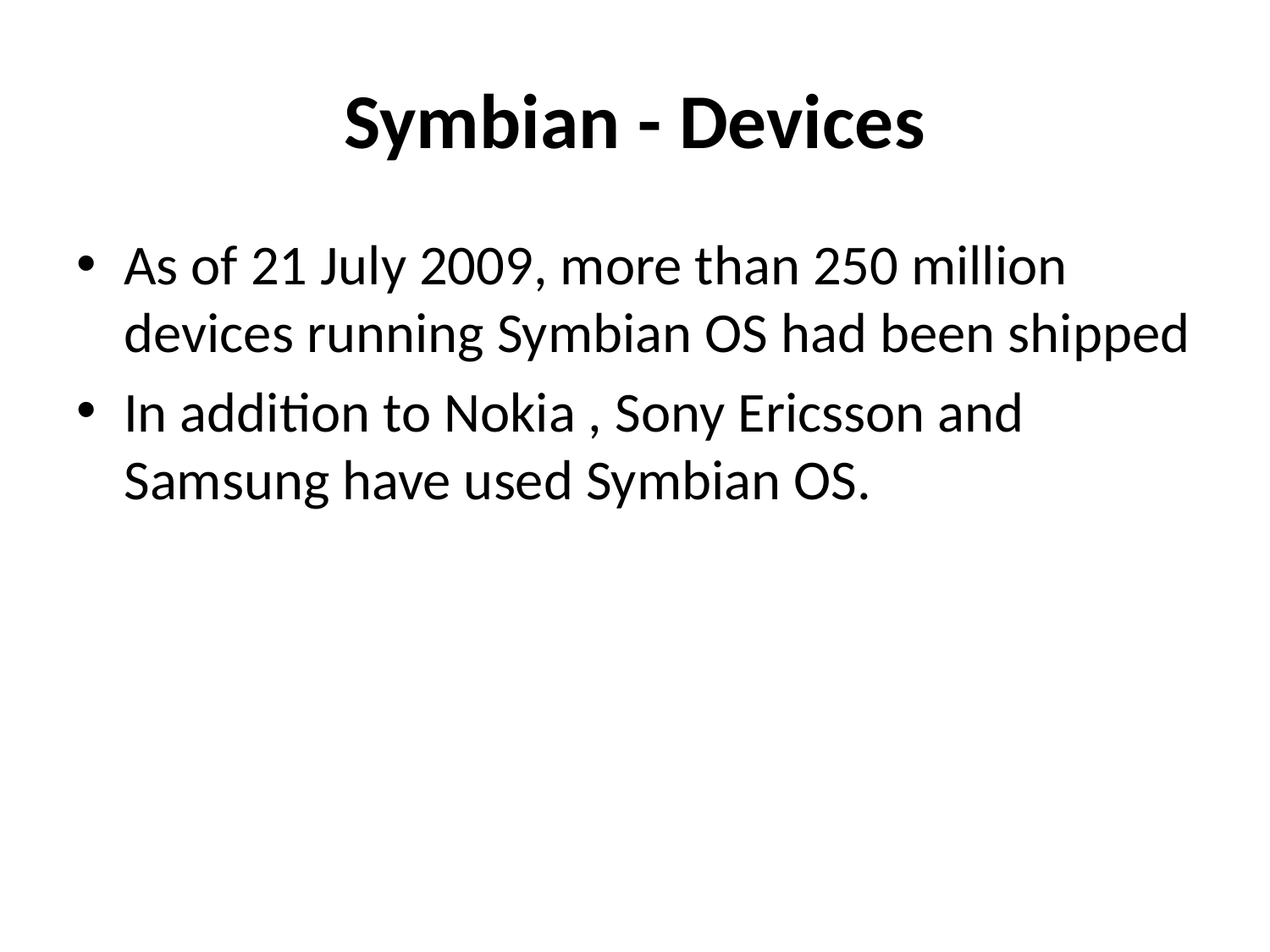

# Symbian - Devices
As of 21 July 2009, more than 250 million devices running Symbian OS had been shipped
In addition to Nokia , Sony Ericsson and Samsung have used Symbian OS.